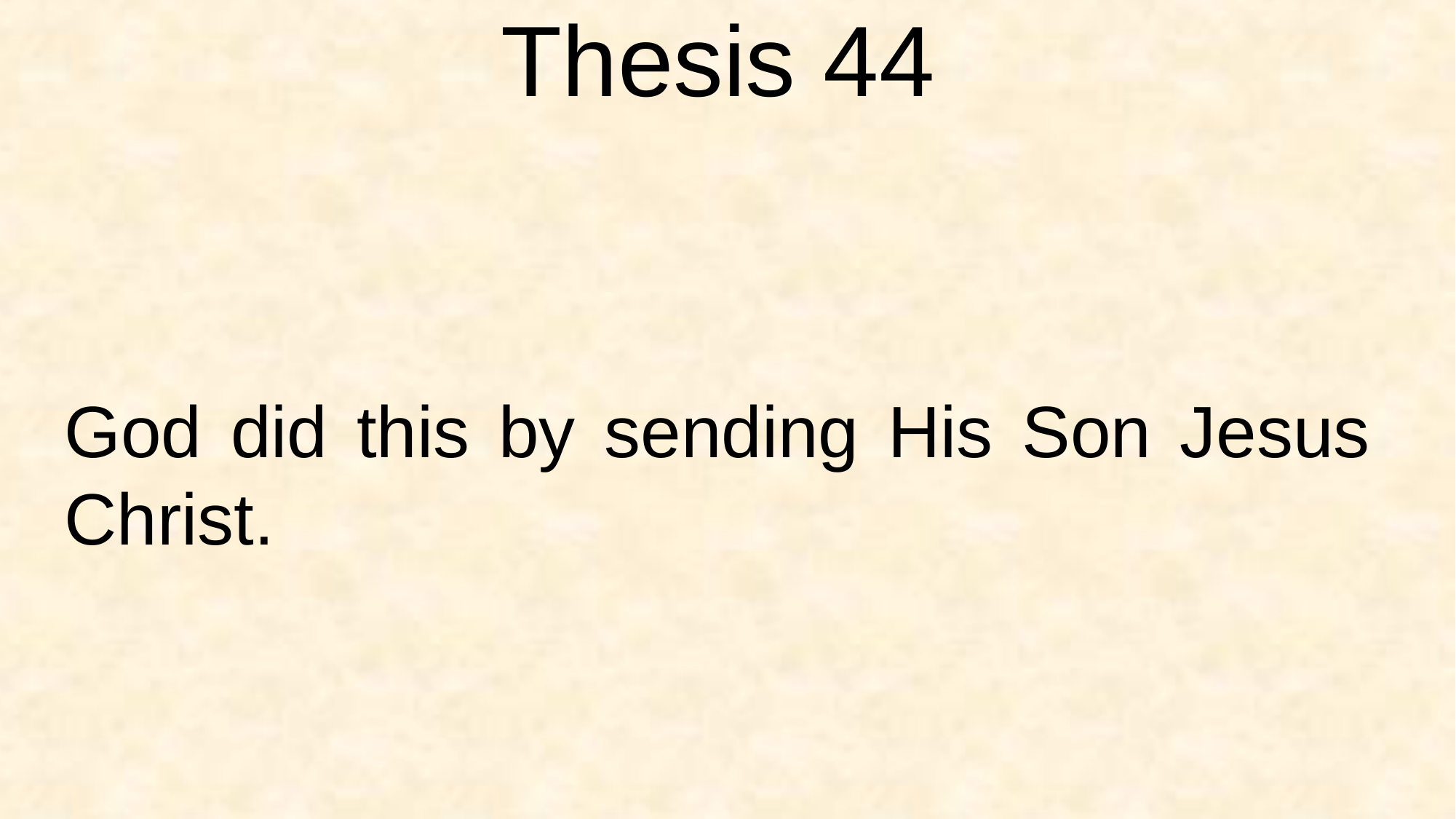

Thesis 44

God did this by sending His Son Jesus Christ.